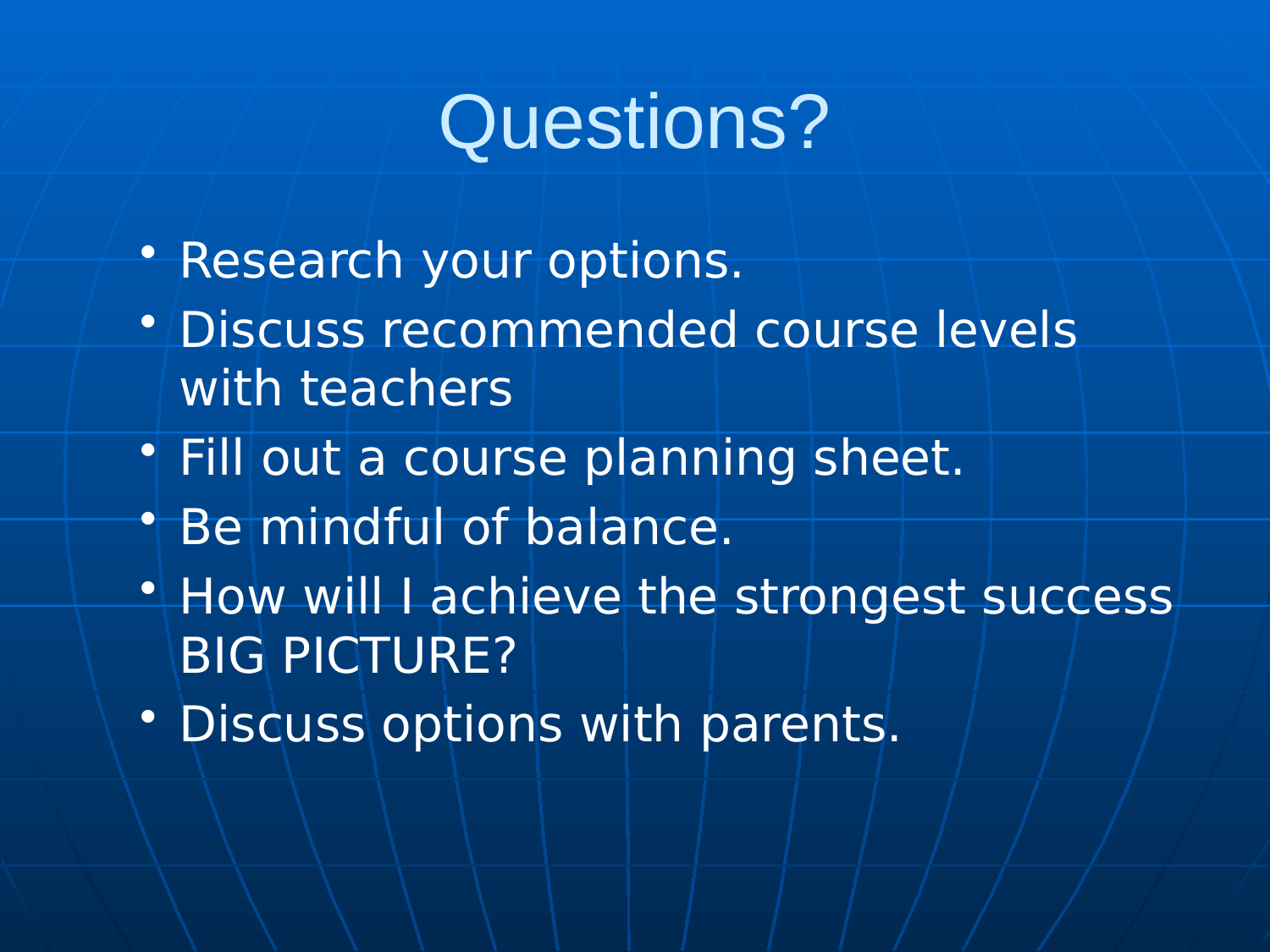

# Questions?
Research your options.
Discuss recommended course levels with teachers
Fill out a course planning sheet.
Be mindful of balance.
How will I achieve the strongest success BIG PICTURE?
Discuss options with parents.